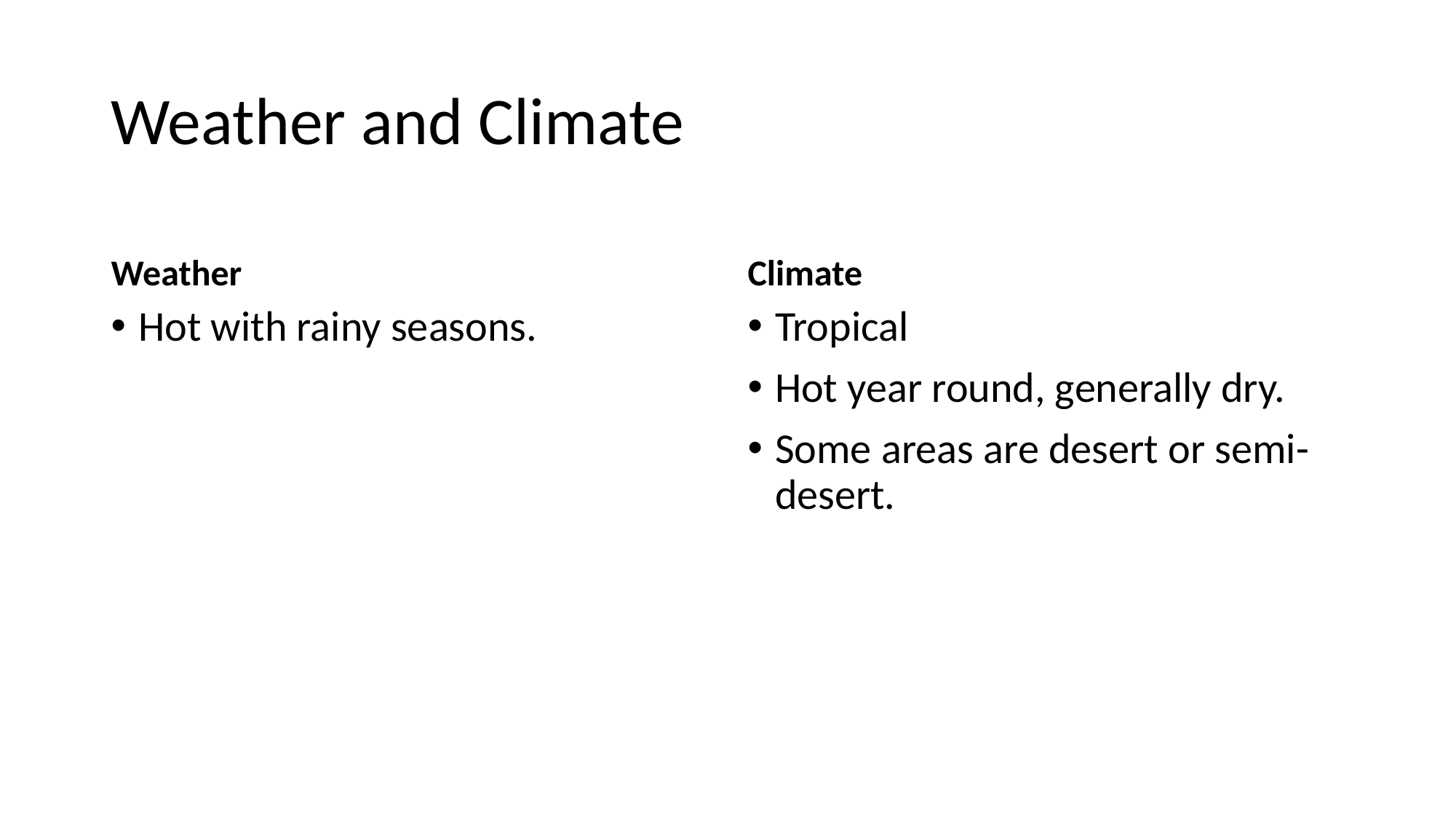

# Weather and Climate
Weather
Climate
Hot with rainy seasons.
Tropical
Hot year round, generally dry.
Some areas are desert or semi-desert.